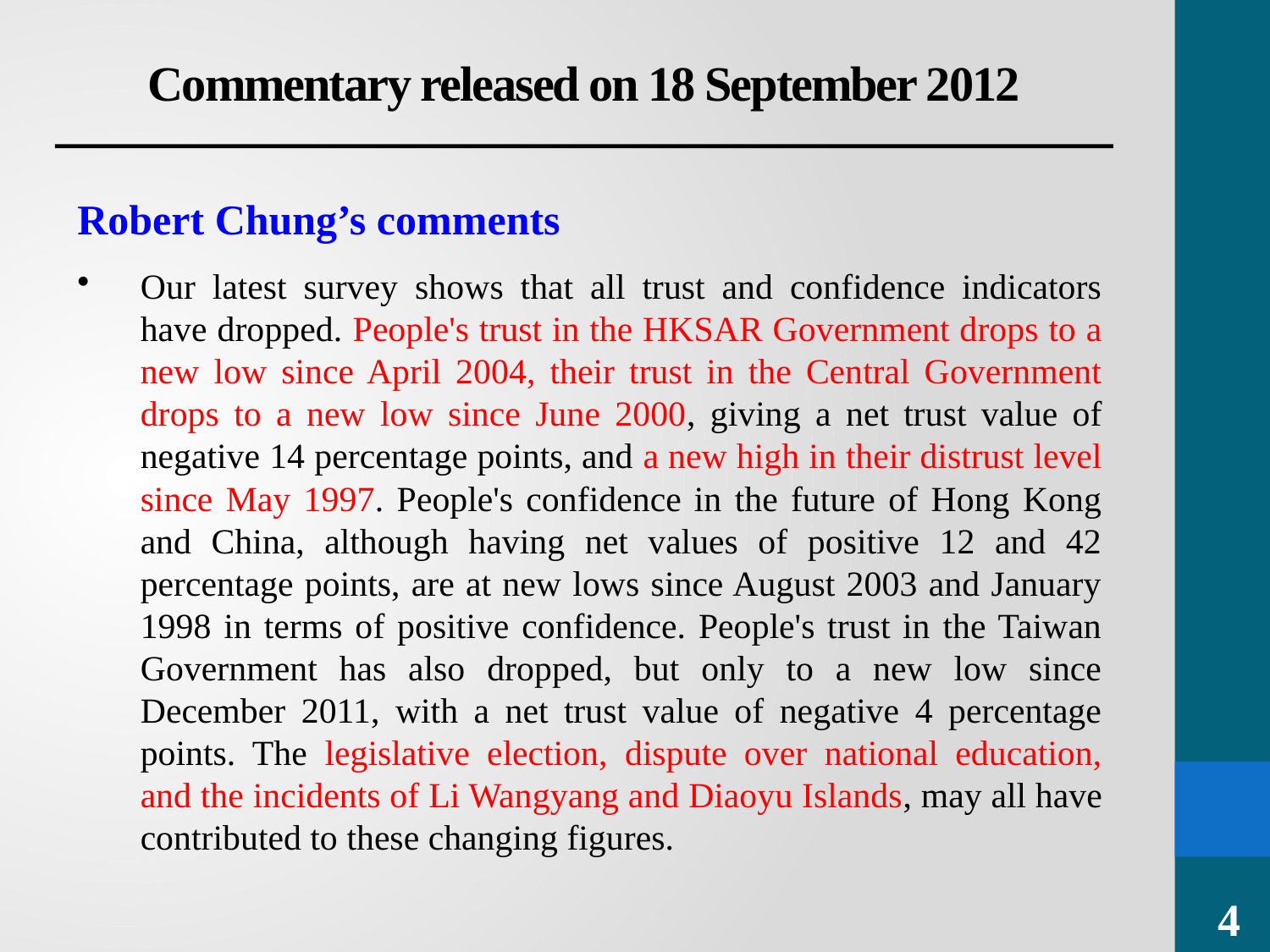

# Commentary released on 18 September 2012

Robert Chung’s comments
Our latest survey shows that all trust and confidence indicators have dropped. People's trust in the HKSAR Government drops to a new low since April 2004, their trust in the Central Government drops to a new low since June 2000, giving a net trust value of negative 14 percentage points, and a new high in their distrust level since May 1997. People's confidence in the future of Hong Kong and China, although having net values of positive 12 and 42 percentage points, are at new lows since August 2003 and January 1998 in terms of positive confidence. People's trust in the Taiwan Government has also dropped, but only to a new low since December 2011, with a net trust value of negative 4 percentage points. The legislative election, dispute over national education, and the incidents of Li Wangyang and Diaoyu Islands, may all have contributed to these changing figures.
4